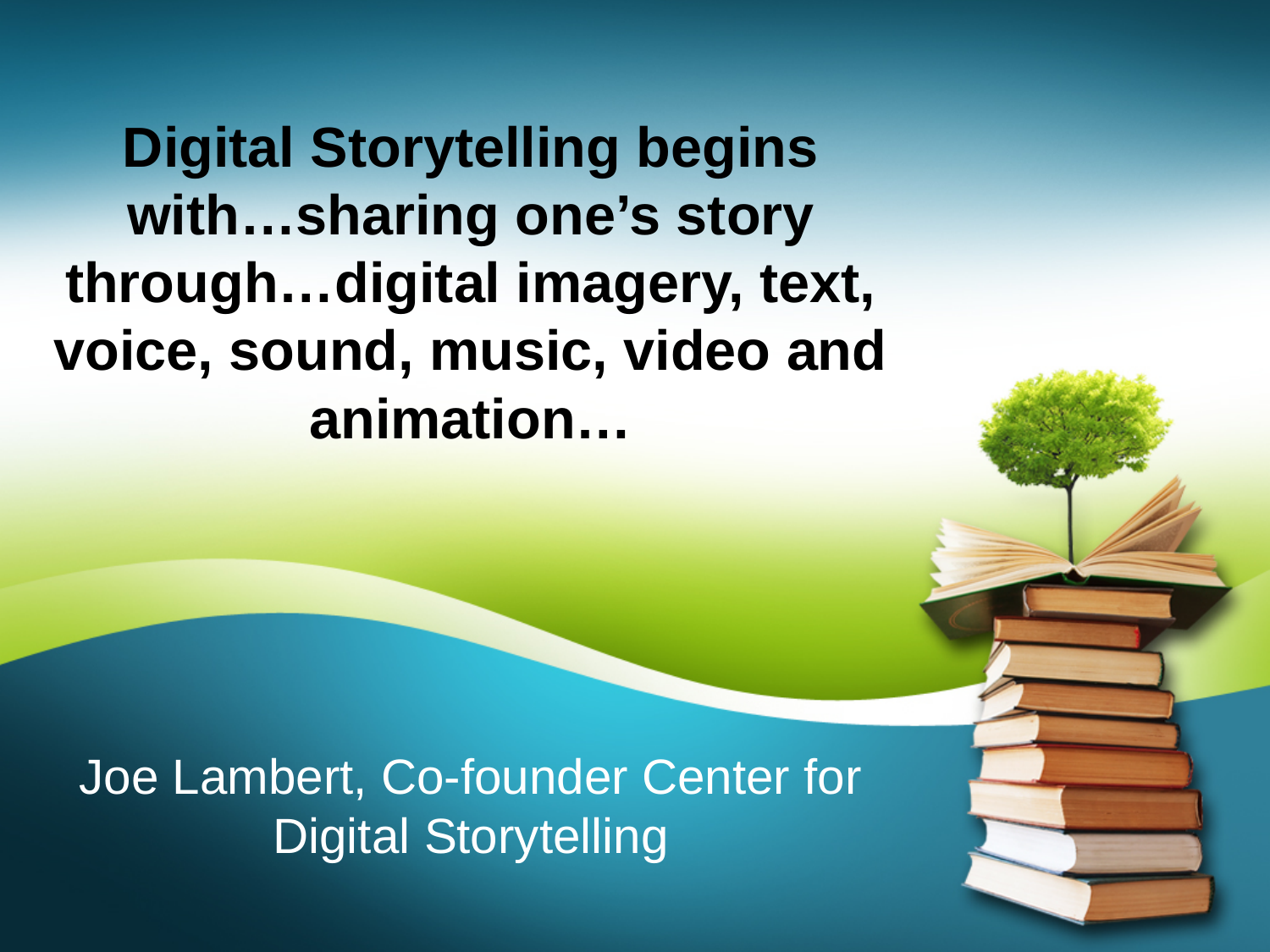

# Digital Storytelling begins with…sharing one’s story through…digital imagery, text, voice, sound, music, video and animation…
Joe Lambert, Co-founder Center for Digital Storytelling